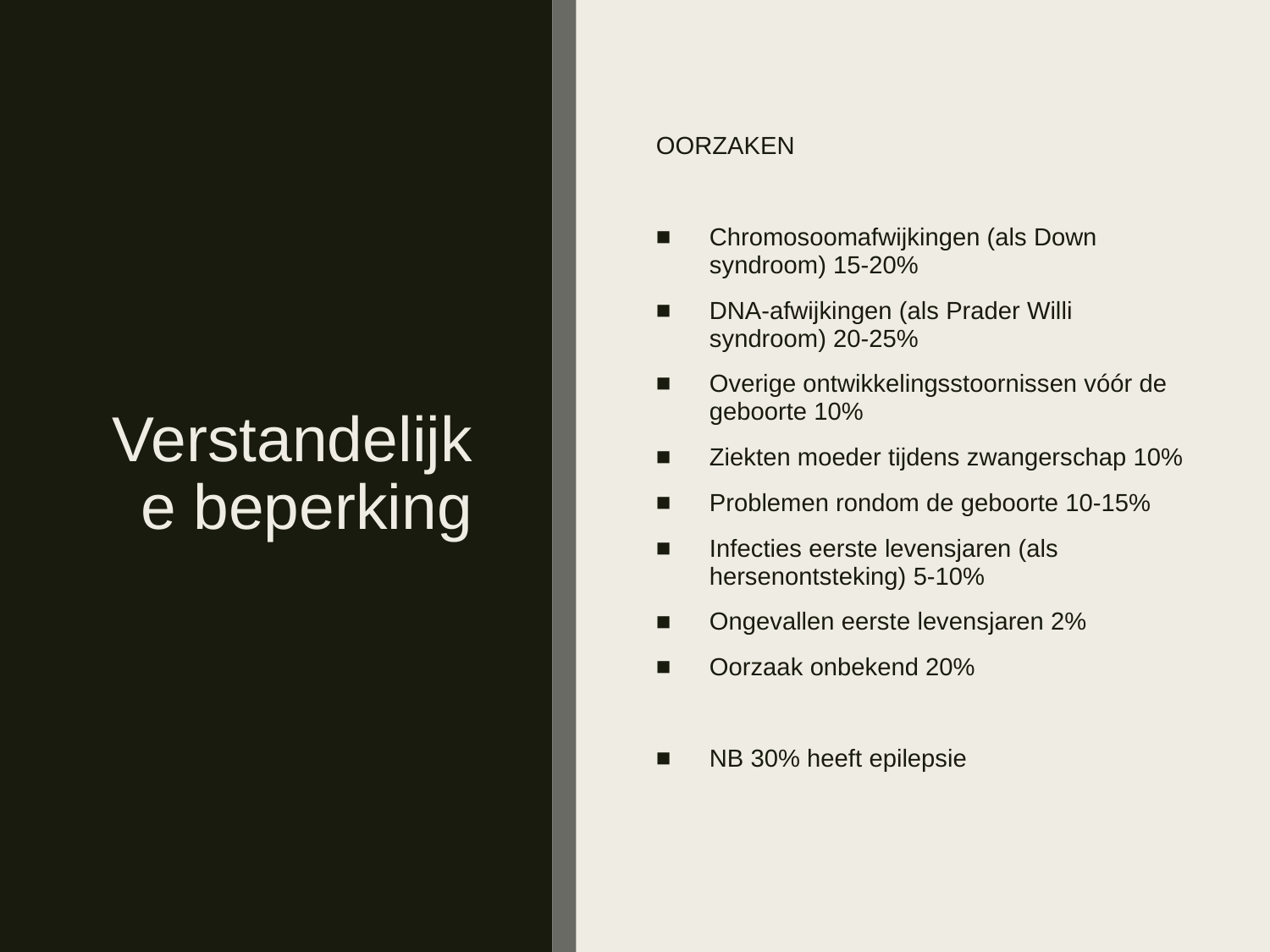

# Verstandelijke beperking
OORZAKEN

Chromosoomafwijkingen (als Down syndroom) 15-20%
DNA-afwijkingen (als Prader Willi syndroom) 20-25%
Overige ontwikkelingsstoornissen vóór de geboorte 10%
Ziekten moeder tijdens zwangerschap 10%
Problemen rondom de geboorte 10-15%
Infecties eerste levensjaren (als hersenontsteking) 5-10%
Ongevallen eerste levensjaren 2%
Oorzaak onbekend 20%

NB 30% heeft epilepsie